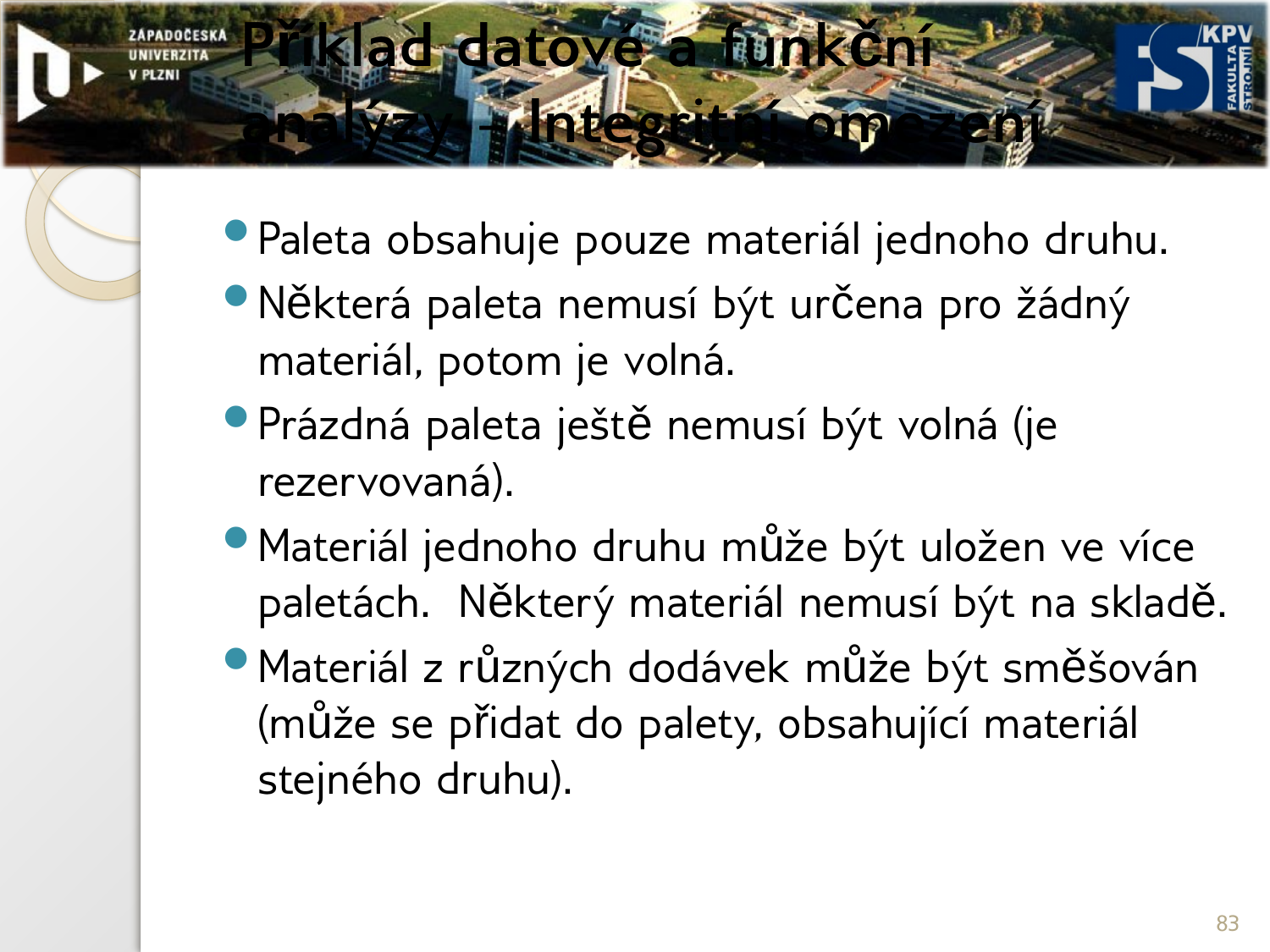

# Příklad datové a funkční analýzy – Integritní omezení
Paleta obsahuje pouze materiál jednoho druhu.
Některá paleta nemusí být určena pro žádný materiál, potom je volná.
Prázdná paleta ještě nemusí být volná (je rezervovaná).
Materiál jednoho druhu může být uložen ve více paletách.  Některý materiál nemusí být na skladě.
Materiál z různých dodávek může být směšován (může se přidat do palety, obsahující materiál stejného druhu).
83